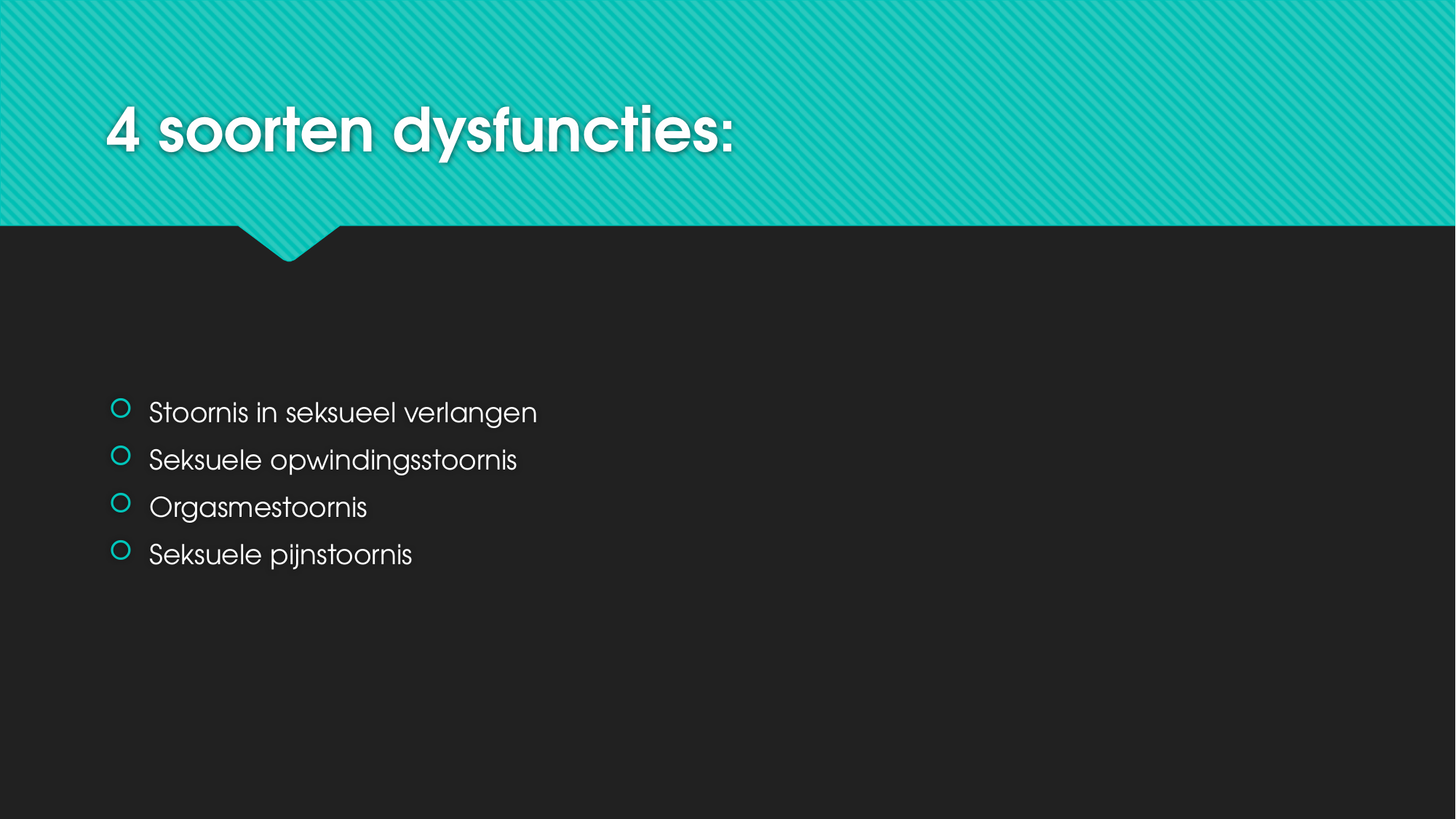

# 4 soorten dysfuncties:
Stoornis in seksueel verlangen
Seksuele opwindingsstoornis
Orgasmestoornis
Seksuele pijnstoornis